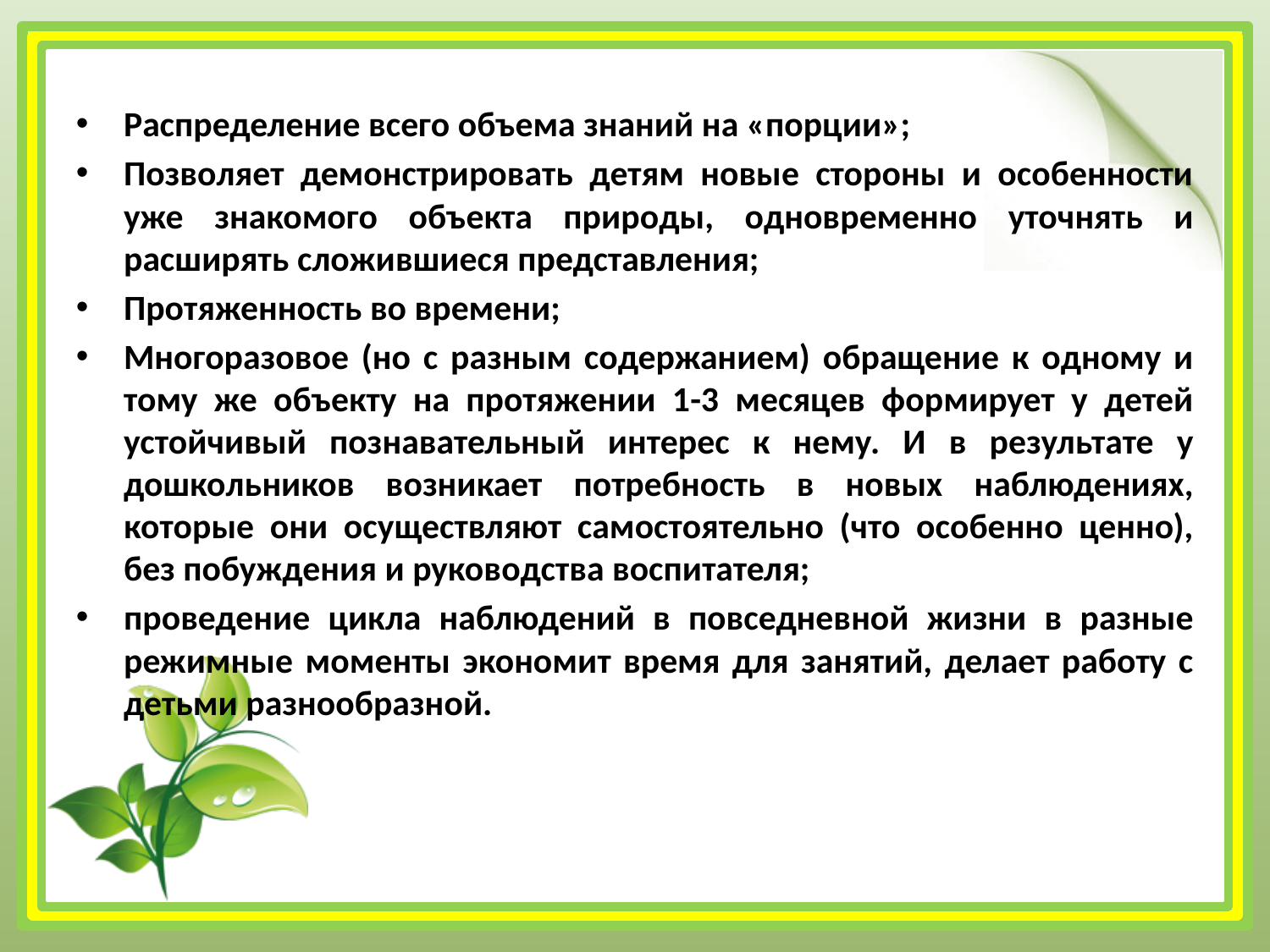

Распределение всего объема знаний на «порции»;
Позволяет демонстрировать детям новые стороны и особенности уже знакомого объекта природы, одновременно уточнять и расширять сложившиеся представления;
Протяженность во времени;
Многоразовое (но с разным содержанием) обращение к одному и тому же объекту на протяжении 1-3 месяцев формирует у детей устойчивый познавательный интерес к нему. И в результате у дошкольников возникает потребность в новых наблюдениях, которые они осуществляют самостоятельно (что особенно ценно), без побуждения и руководства воспитателя;
проведение цикла наблюдений в повседневной жизни в разные режимные моменты экономит время для занятий, делает работу с детьми разнообразной.